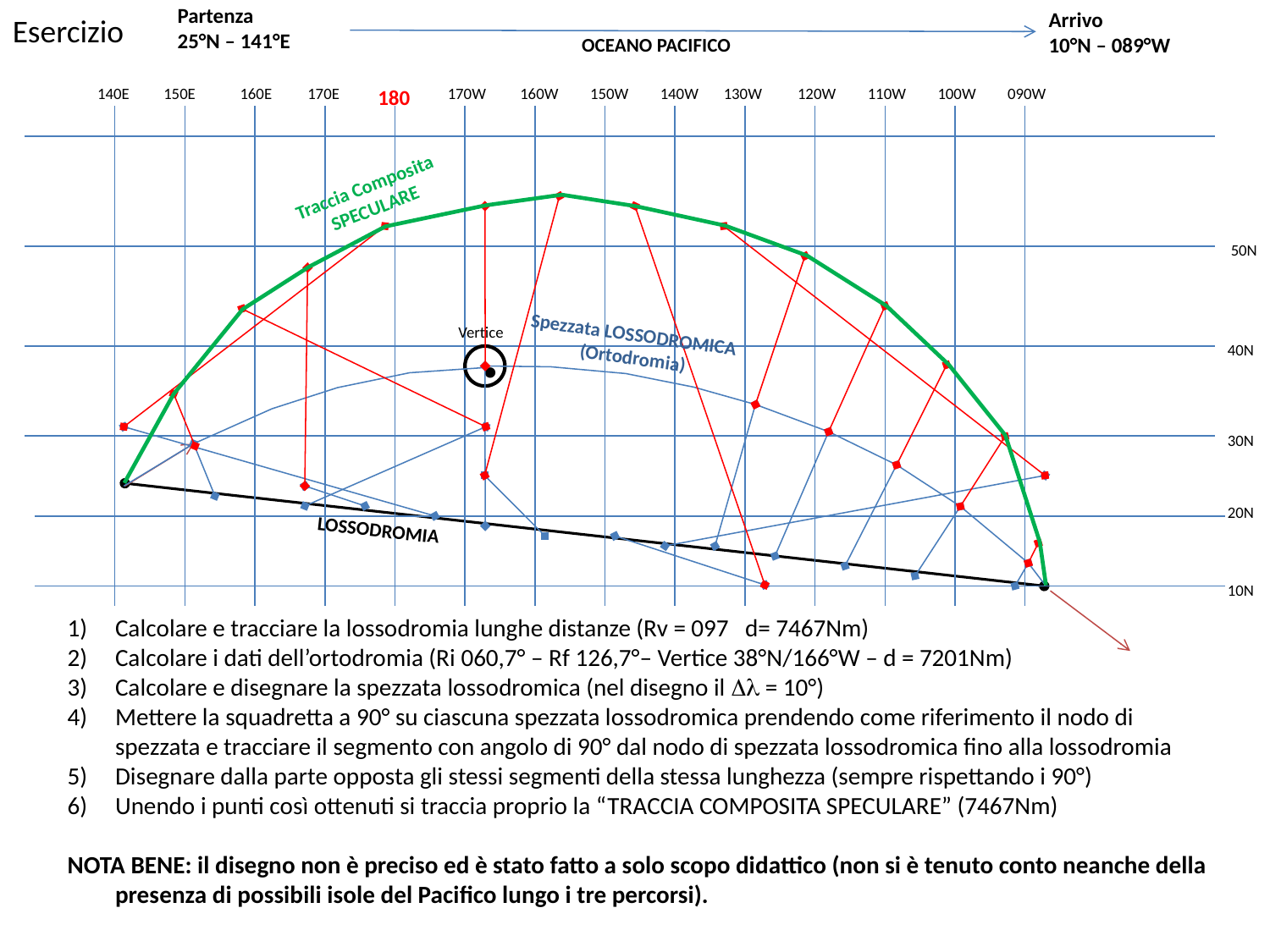

Arrivo
10°N – 089°W
Partenza
25°N – 141°E
Esercizio
OCEANO PACIFICO
140E
150E
160E
170E
180
170W
160W
150W
140W
130W
120W
110W
100W
090W
Traccia Composita
SPECULARE

50N
Vertice
Spezzata LOSSODROMICA
(Ortodromia)
40N
·

30N
20N
LOSSODROMIA
10N
Calcolare e tracciare la lossodromia lunghe distanze (Rv = 097   d= 7467Nm)
Calcolare i dati dell’ortodromia (Ri 060,7° – Rf 126,7°– Vertice 38°N/166°W – d = 7201Nm)
Calcolare e disegnare la spezzata lossodromica (nel disegno il Δλ = 10°)
Mettere la squadretta a 90° su ciascuna spezzata lossodromica prendendo come riferimento il nodo di spezzata e tracciare il segmento con angolo di 90° dal nodo di spezzata lossodromica fino alla lossodromia
Disegnare dalla parte opposta gli stessi segmenti della stessa lunghezza (sempre rispettando i 90°)
Unendo i punti così ottenuti si traccia proprio la “TRACCIA COMPOSITA SPECULARE” (7467Nm)

NOTA BENE: il disegno non è preciso ed è stato fatto a solo scopo didattico (non si è tenuto conto neanche della presenza di possibili isole del Pacifico lungo i tre percorsi).